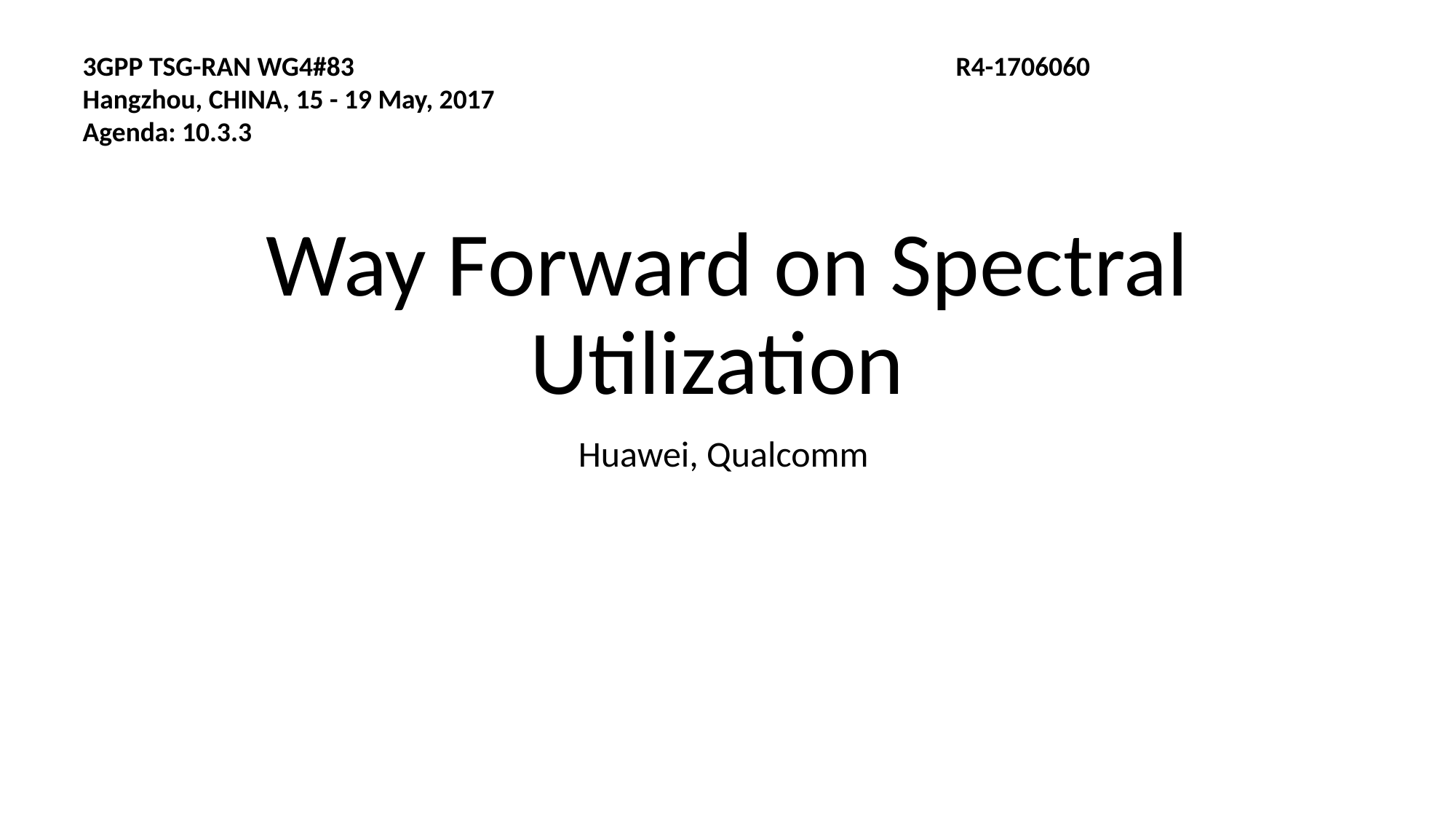

3GPP TSG-RAN WG4#83						R4-1706060
Hangzhou, CHINA, 15 - 19 May, 2017
Agenda: 10.3.3
# Way Forward on Spectral Utilization
Huawei, Qualcomm